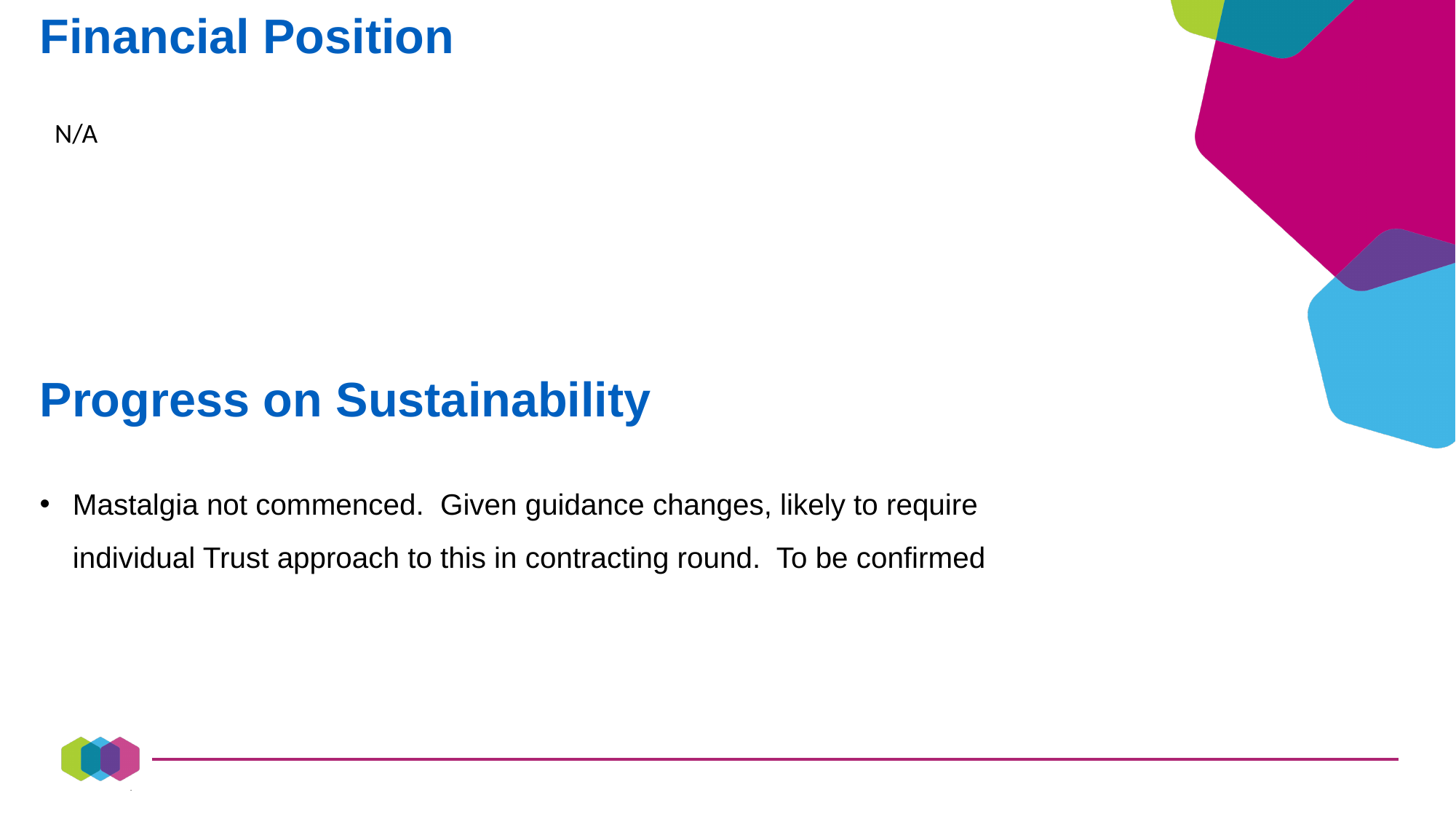

Financial Position
N/A
Progress on Sustainability
Mastalgia not commenced.  Given guidance changes, likely to require individual Trust approach to this in contracting round.  To be confirmed